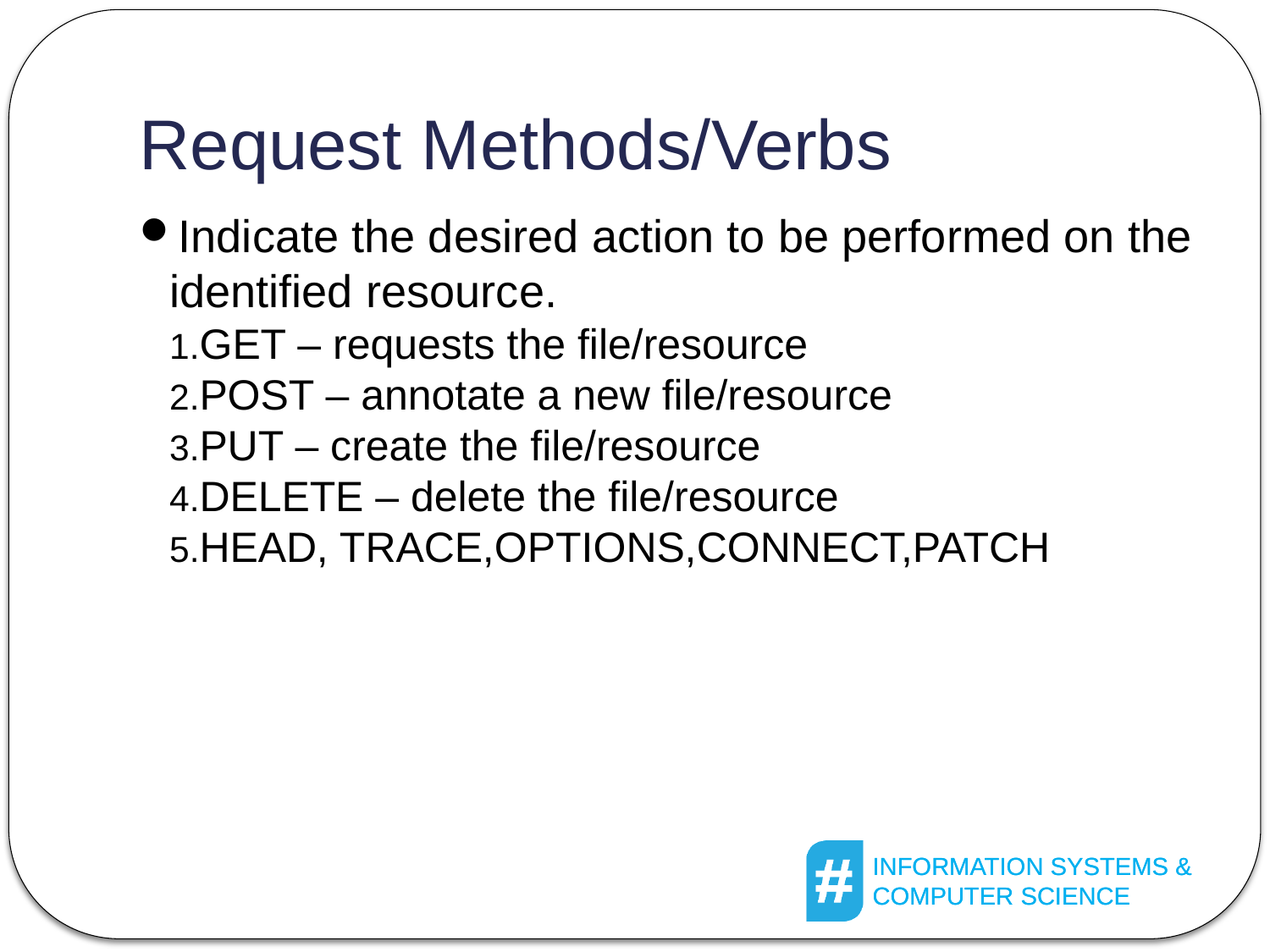

Request Methods/Verbs
Indicate the desired action to be performed on the identified resource.
GET – requests the file/resource
POST – annotate a new file/resource
PUT – create the file/resource
DELETE – delete the file/resource
HEAD, TRACE,OPTIONS,CONNECT,PATCH